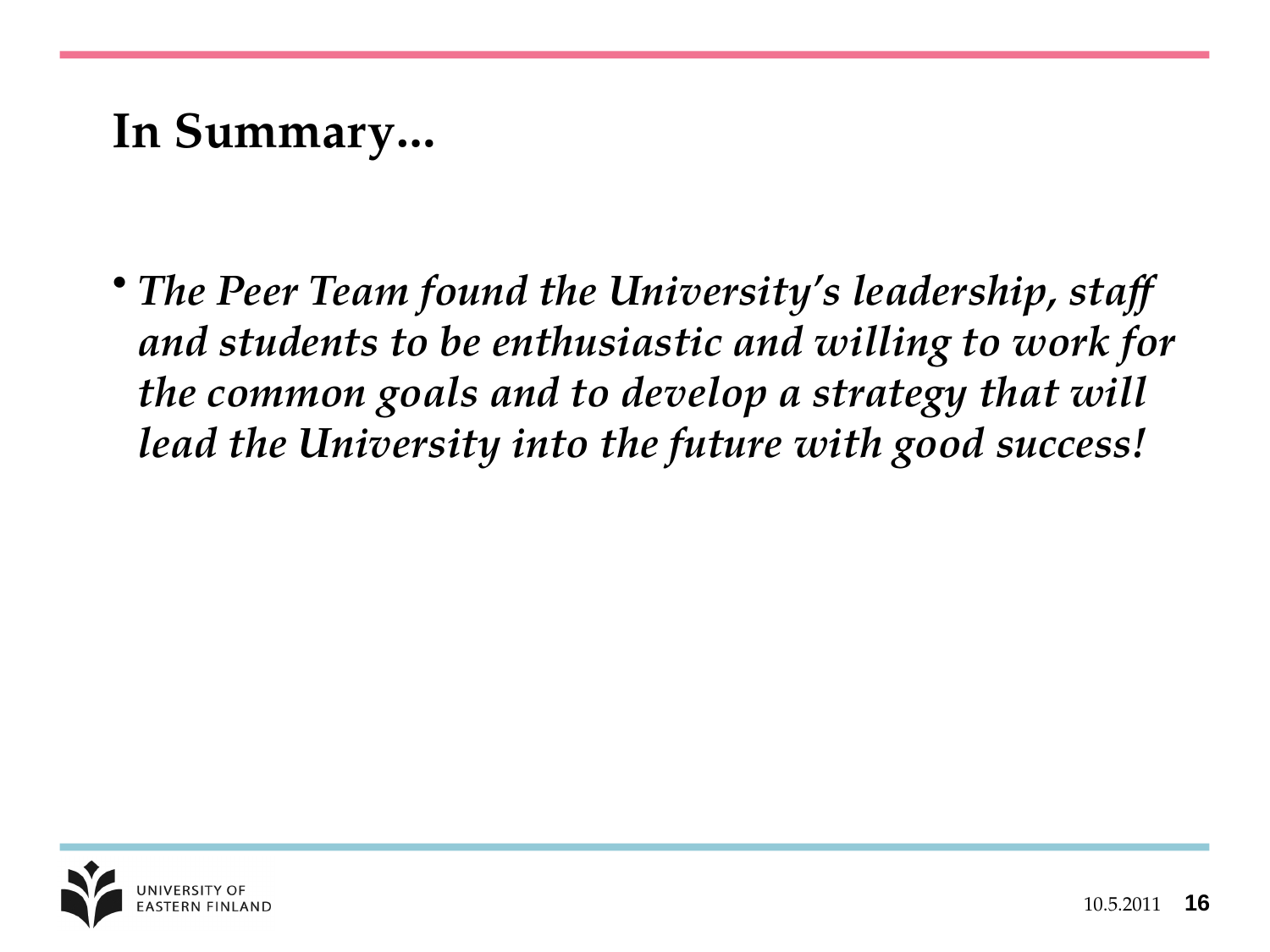

# In Summary…
The Peer Team found the University’s leadership, staff and students to be enthusiastic and willing to work for the common goals and to develop a strategy that will lead the University into the future with good success!

10.5.2011
16